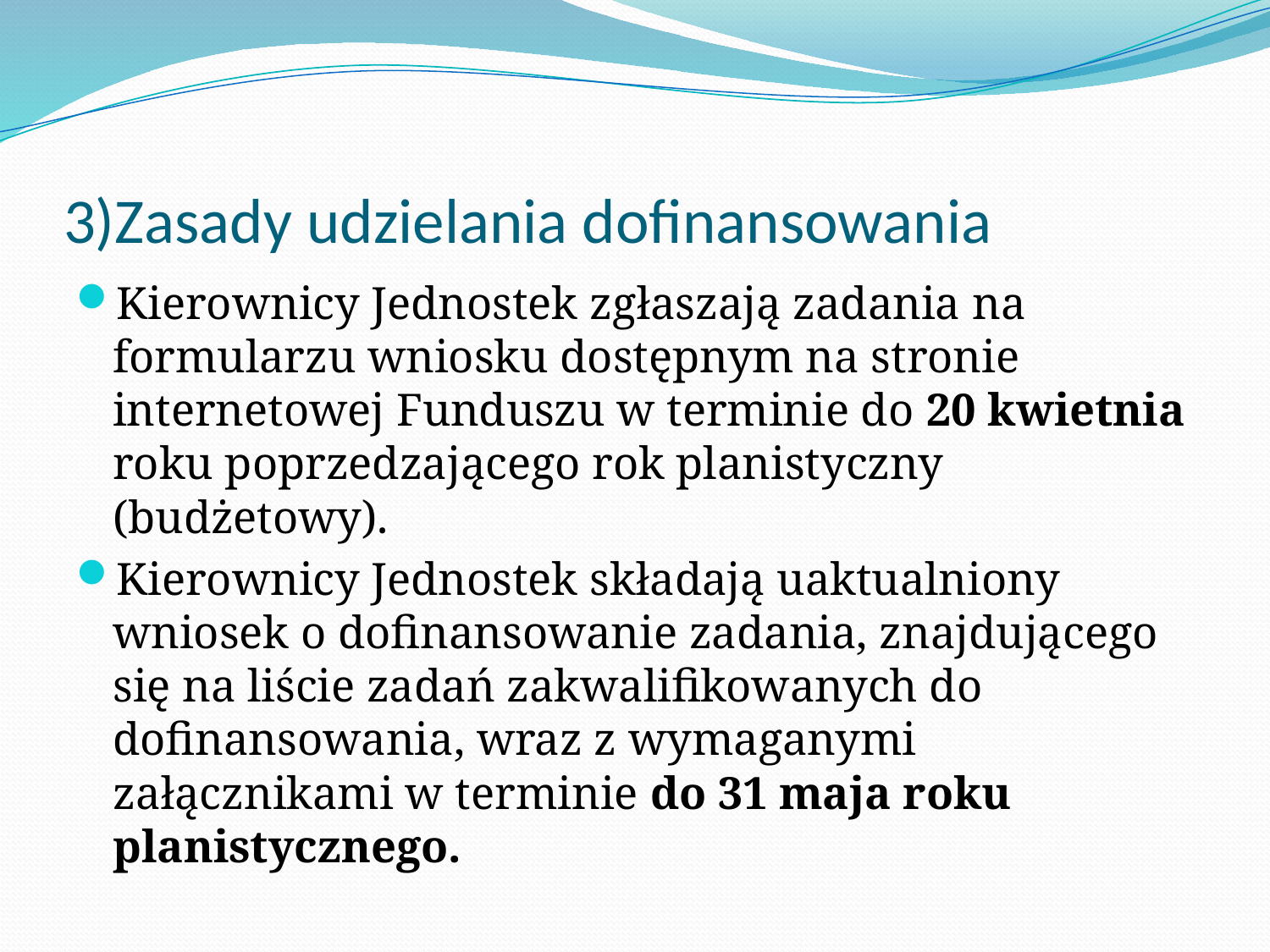

# 3)Zasady udzielania dofinansowania
Kierownicy Jednostek zgłaszają zadania na formularzu wniosku dostępnym na stronie internetowej Funduszu w terminie do 20 kwietnia roku poprzedzającego rok planistyczny (budżetowy).
Kierownicy Jednostek składają uaktualniony wniosek o dofinansowanie zadania, znajdującego się na liście zadań zakwalifikowanych do dofinansowania, wraz z wymaganymi załącznikami w terminie do 31 maja roku planistycznego.